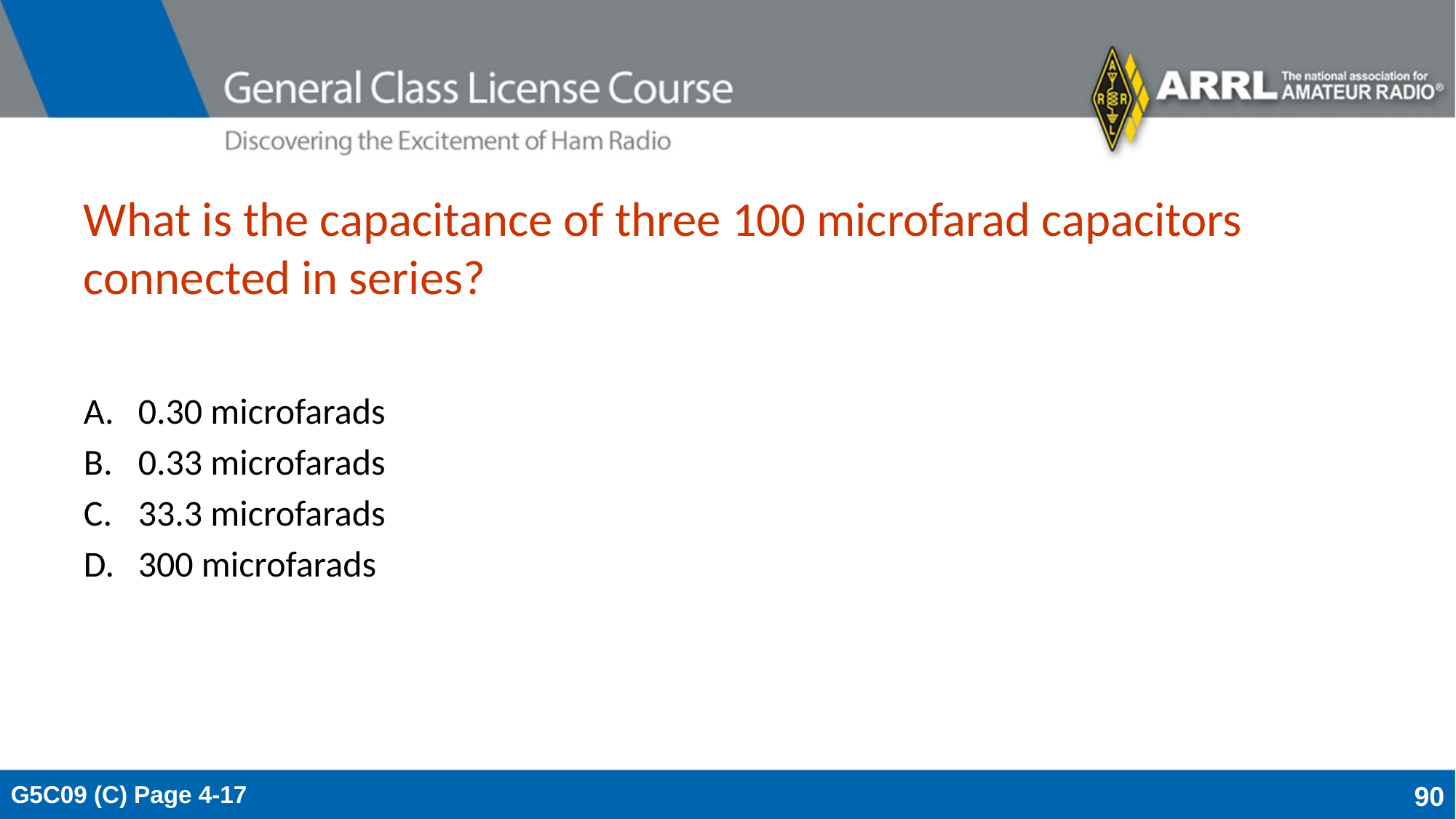

# What is the capacitance of three 100 microfarad capacitors connected in series?
0.30 microfarads
0.33 microfarads
33.3 microfarads
300 microfarads
G5C09 (C) Page 4-17
90